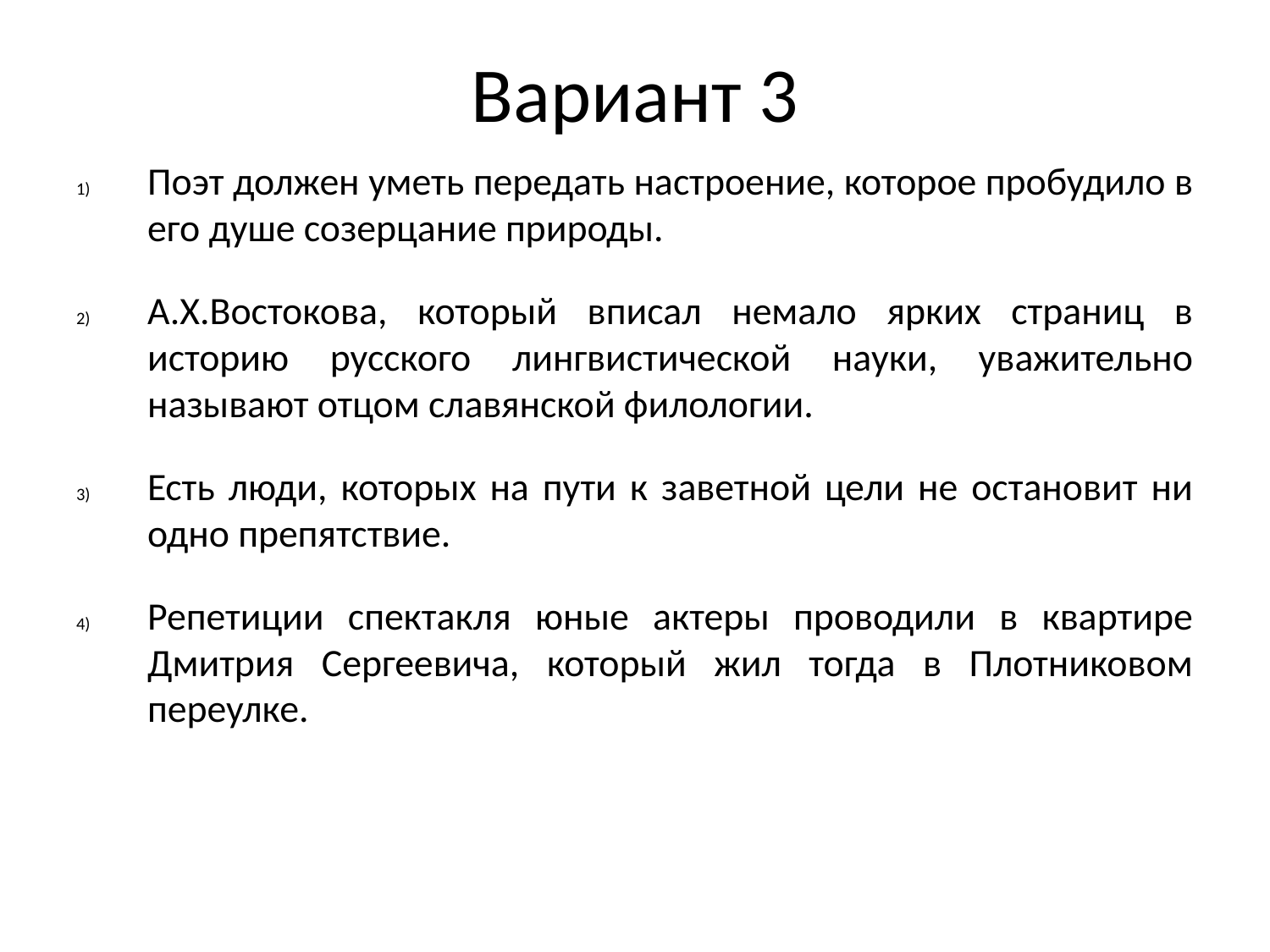

# Вариант 3
Поэт должен уметь передать настроение, которое пробудило в его душе созерцание природы.
А.Х.Востокова, который вписал немало ярких страниц в историю русского лингвистической науки, уважительно называют отцом славянской филологии.
Есть люди, которых на пути к заветной цели не остановит ни одно препятствие.
Репетиции спектакля юные актеры проводили в квартире Дмитрия Сергеевича, который жил тогда в Плотниковом переулке.